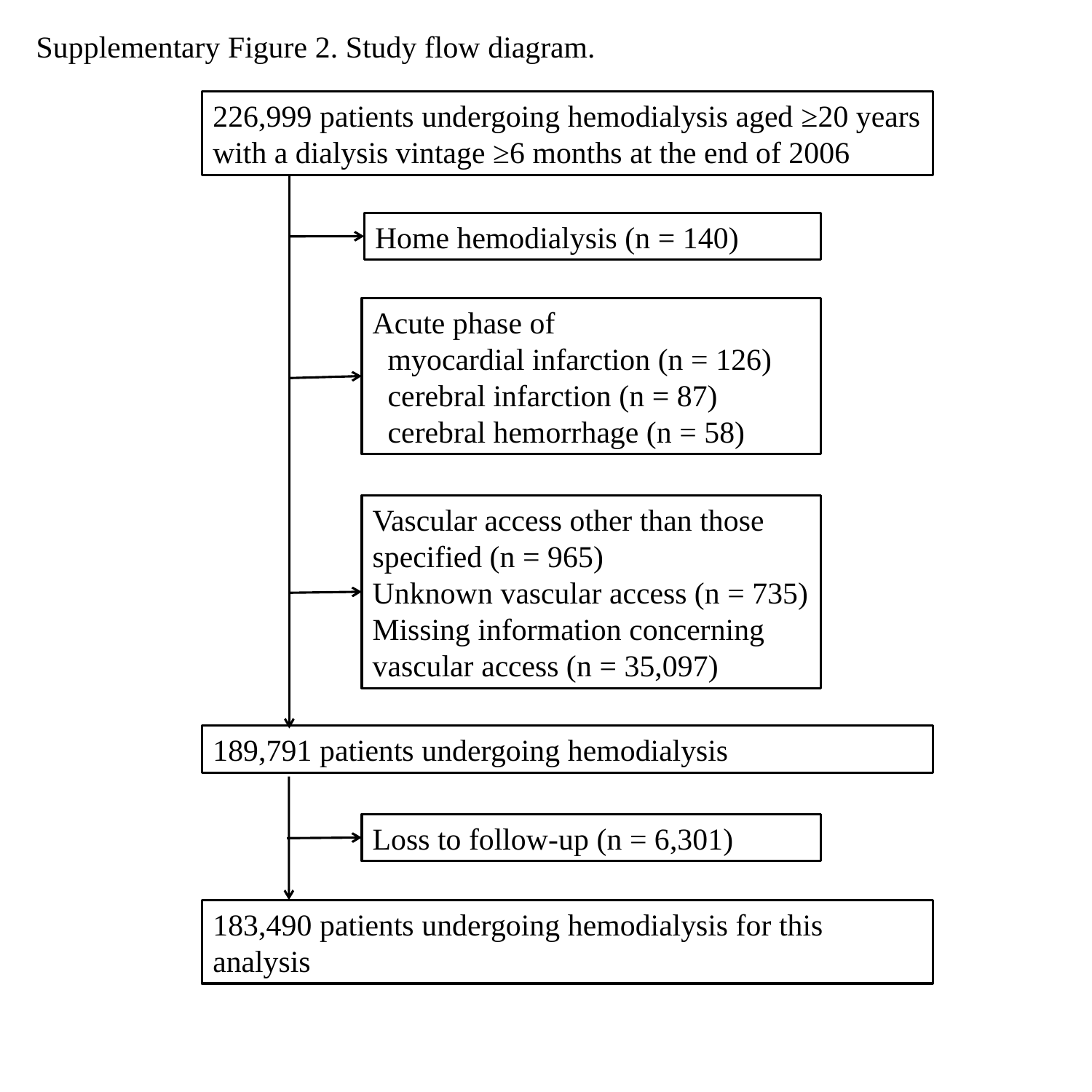

Supplementary Figure 2. Study flow diagram.
226,999 patients undergoing hemodialysis aged ≥20 years
with a dialysis vintage ≥6 months at the end of 2006
Home hemodialysis (n = 140)
Acute phase of
  myocardial infarction (n = 126)
  cerebral infarction (n = 87)
  cerebral hemorrhage (n = 58)
Vascular access other than those specified (n = 965)
Unknown vascular access (n = 735)
Missing information concerning vascular access (n = 35,097)
189,791 patients undergoing hemodialysis
Loss to follow-up (n = 6,301)
183,490 patients undergoing hemodialysis for this analysis